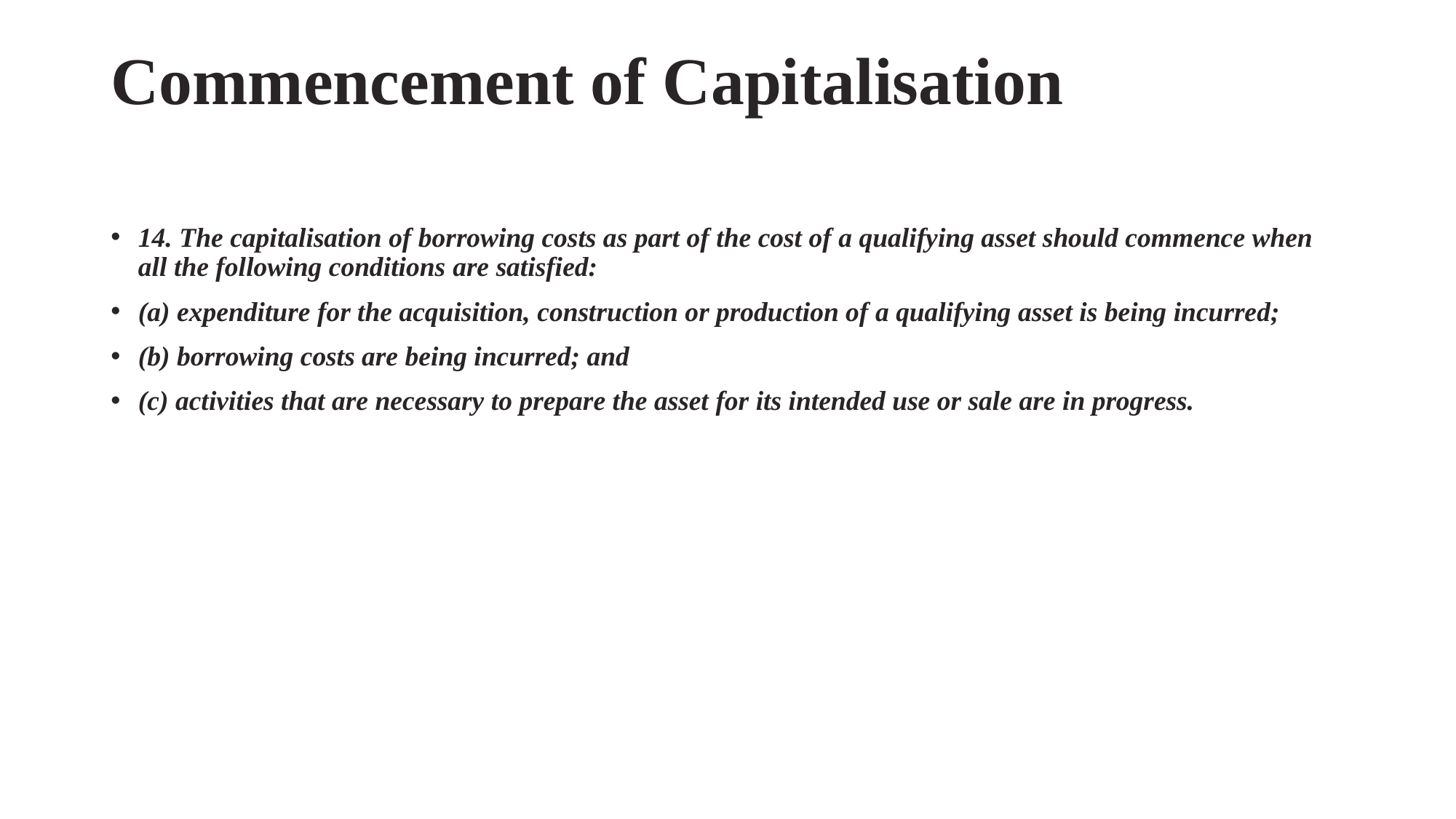

# Commencement of Capitalisation
14. The capitalisation of borrowing costs as part of the cost of a qualifying asset should commence when all the following conditions are satisfied:
(a) expenditure for the acquisition, construction or production of a qualifying asset is being incurred;
(b) borrowing costs are being incurred; and
(c) activities that are necessary to prepare the asset for its intended use or sale are in progress.